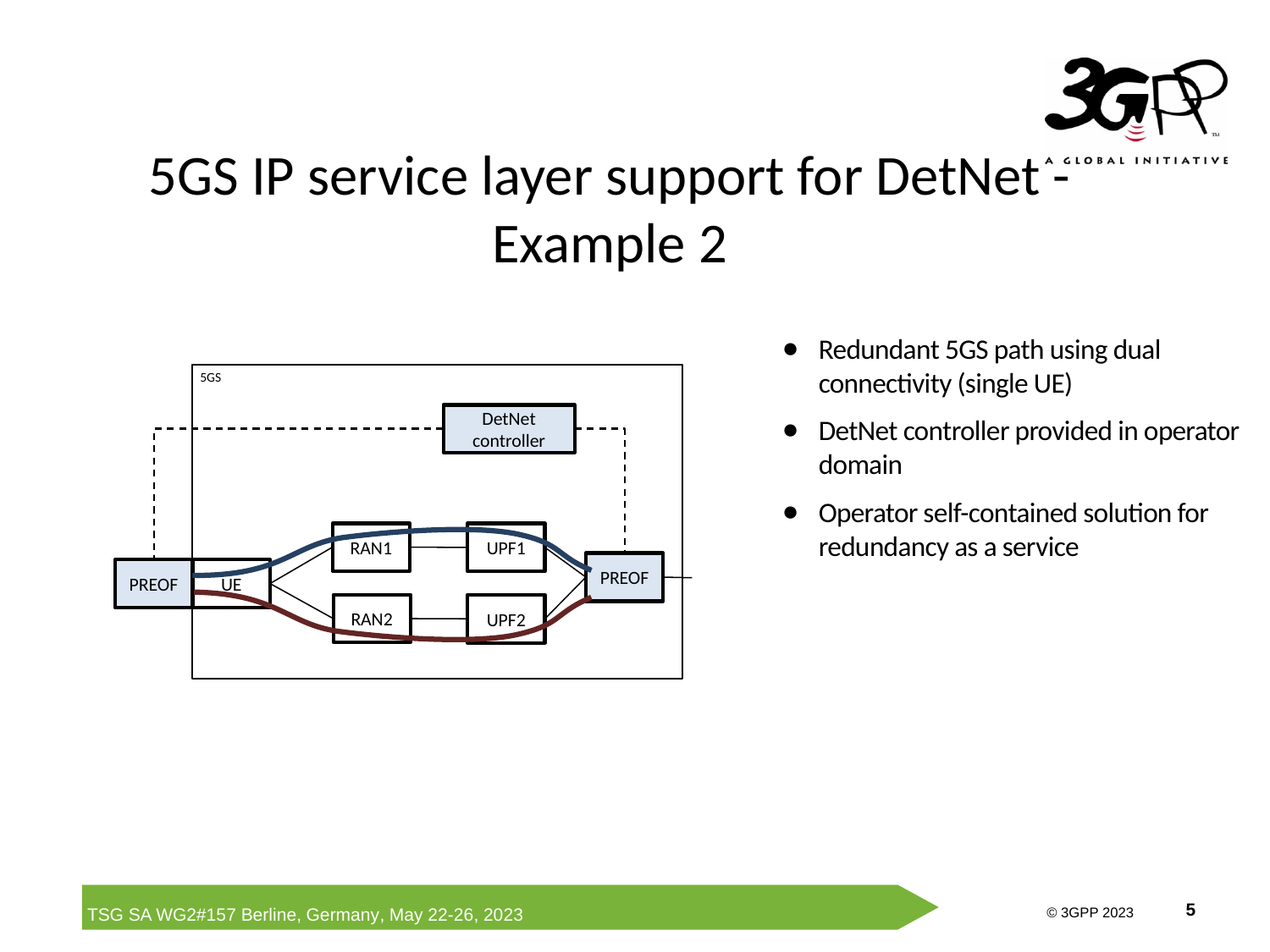

# 5GS IP service layer support for DetNet - Example 2

Redundant 5GS path using dual connectivity (single UE)
DetNet controller provided in operator domain
Operator self-contained solution for redundancy as a service

5GS
DetNet controller
UPF1
RAN1

PREOF
PREOF
UE

RAN2
UPF2